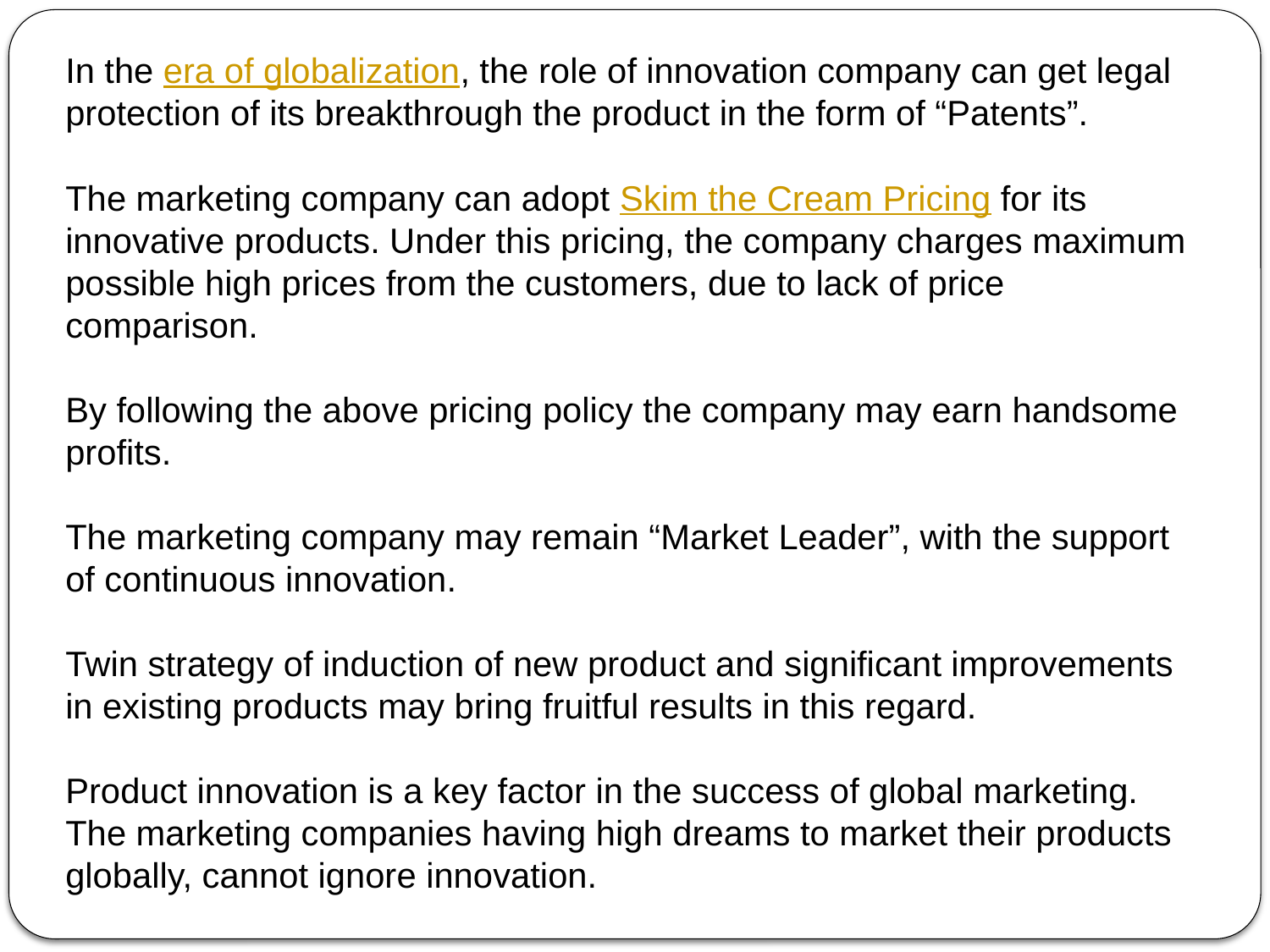

In the era of globalization, the role of innovation company can get legal protection of its breakthrough the product in the form of “Patents”.

The marketing company can adopt Skim the Cream Pricing for its innovative products. Under this pricing, the company charges maximum possible high prices from the customers, due to lack of price comparison.

By following the above pricing policy the company may earn handsome profits.

The marketing company may remain “Market Leader”, with the support of continuous innovation.

Twin strategy of induction of new product and significant improvements in existing products may bring fruitful results in this regard.

Product innovation is a key factor in the success of global marketing. The marketing companies having high dreams to market their products globally, cannot ignore innovation.